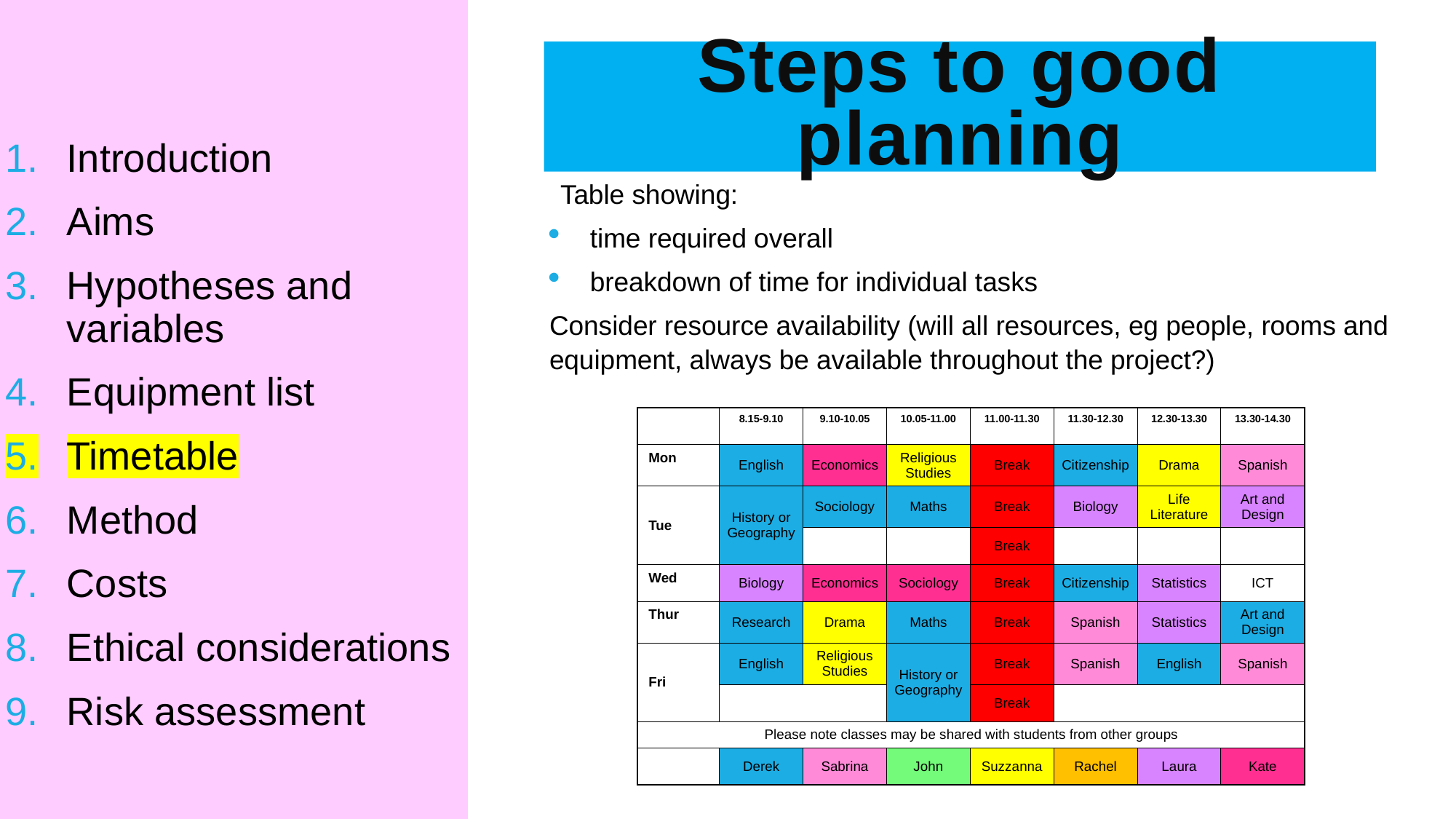

Introduction
Aims
Hypotheses and variables
Equipment list
Timetable
Method
Costs
Ethical considerations
Risk assessment
# Steps to good planning
Table showing:
time required overall
breakdown of time for individual tasks
Consider resource availability (will all resources, eg people, rooms and equipment, always be available throughout the project?)
|  | 8.15-9.10 | 9.10-10.05 | 10.05-11.00 | 11.00-11.30 | 11.30-12.30 | 12.30-13.30 | 13.30-14.30 |
| --- | --- | --- | --- | --- | --- | --- | --- |
| Mon | English | Economics | Religious Studies | Break | Citizenship | Drama | Spanish |
| Tue | History or Geography | Sociology | Maths | Break | Biology | Life Literature | Art and Design |
|  |  |  |  | Break |  |  |  |
| Wed | Biology | Economics | Sociology | Break | Citizenship | Statistics | ICT |
| Thur | Research | Drama | Maths | Break | Spanish | Statistics | Art and Design |
| Fri | English | Religious Studies | History or Geography | Break | Spanish | English | Spanish |
|  |  |  |  | Break |  |  |  |
| Please note classes may be shared with students from other groups |  |  |  |  |  |  |  |
|  | Derek | Sabrina | John | Suzzanna | Rachel | Laura | Kate |